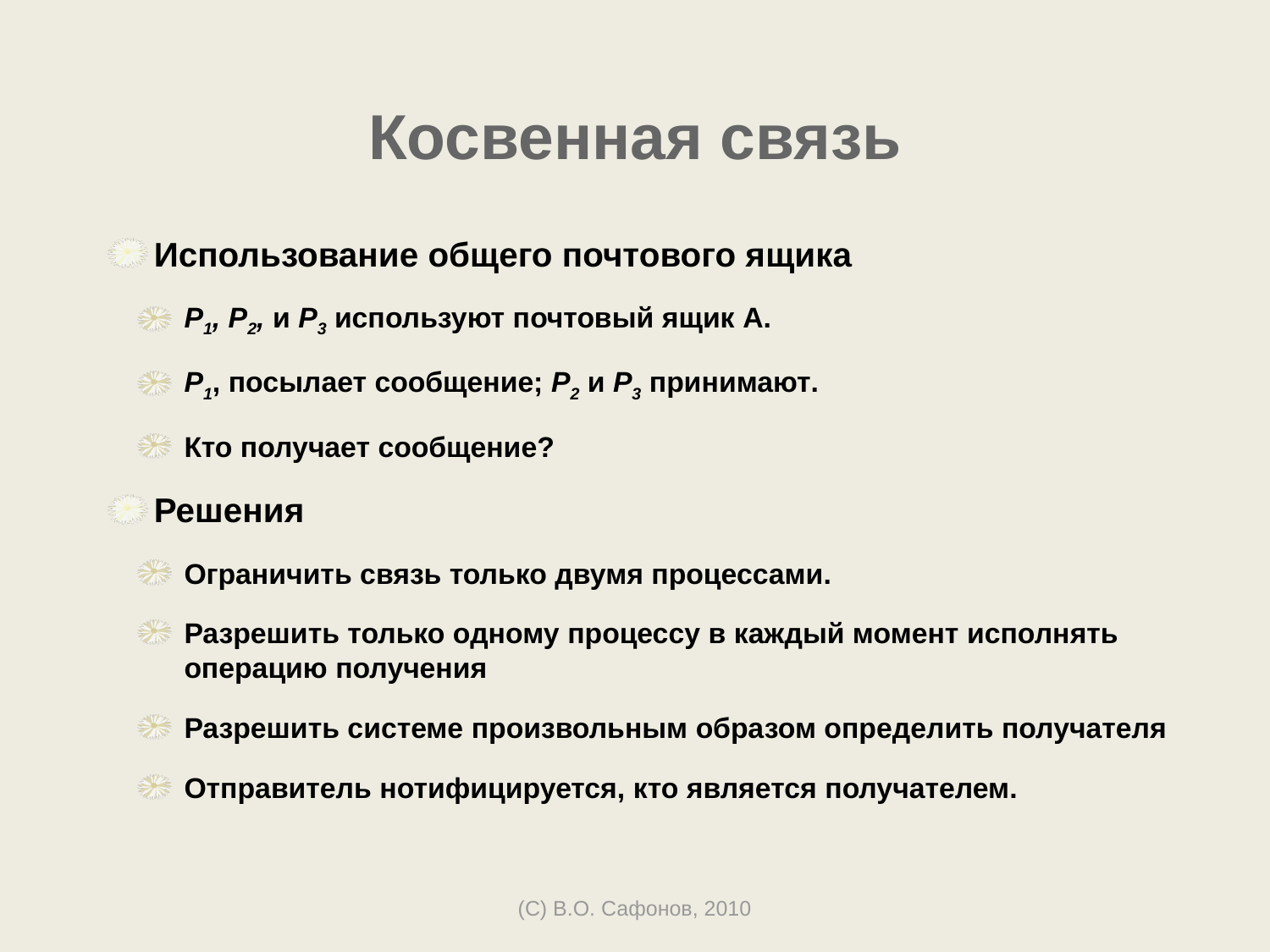

# Косвенная связь
Использование общего почтового ящика
P1, P2, и P3 используют почтовый ящик A.
P1, посылает сообщение; P2 и P3 принимают.
Кто получает сообщение?
Решения
Ограничить связь только двумя процессами.
Разрешить только одному процессу в каждый момент исполнять операцию получения
Разрешить системе произвольным образом определить получателя
Отправитель нотифицируется, кто является получателем.

(C) В.О. Сафонов, 2010